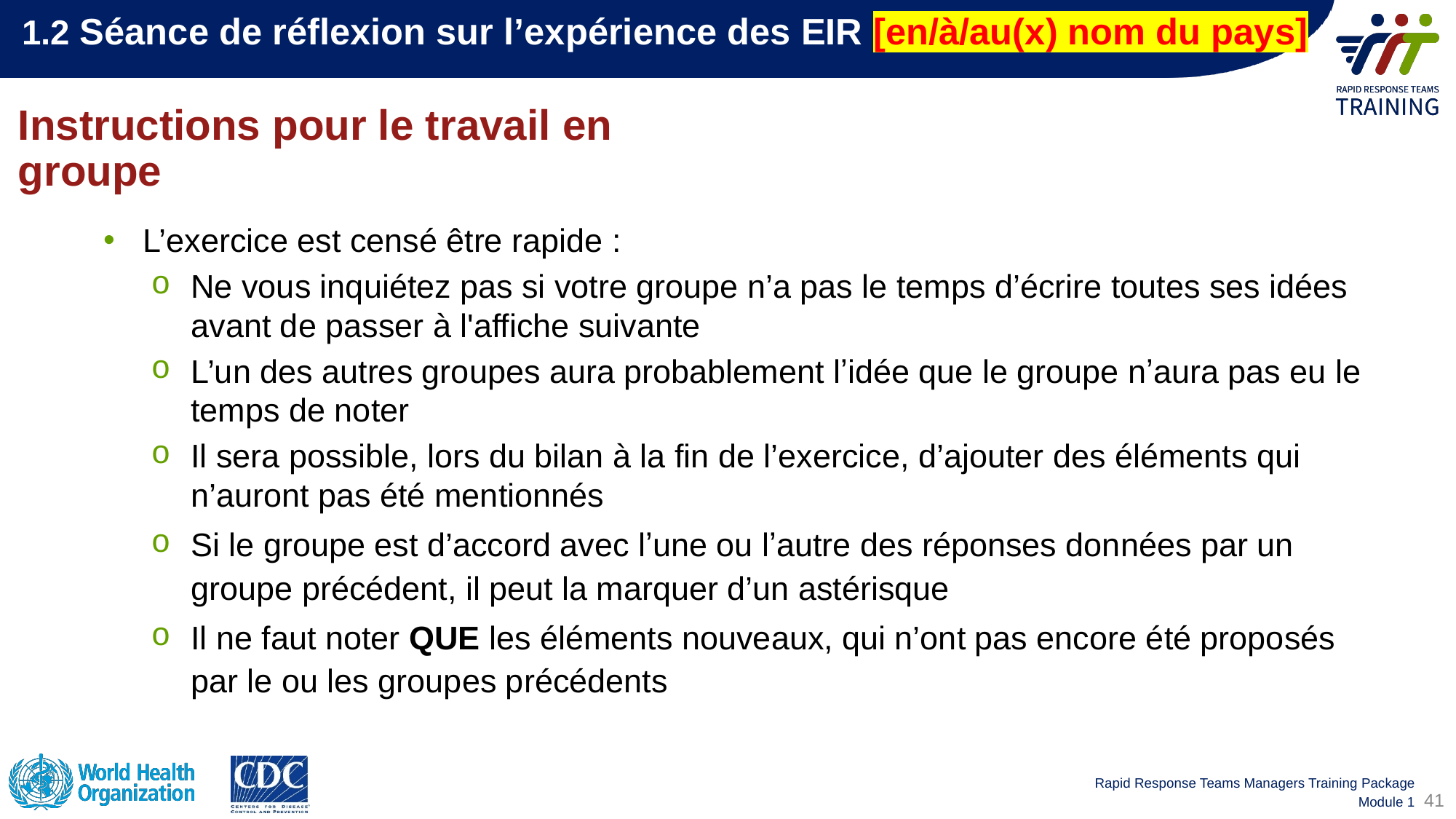

1.2 Séance de réflexion sur lʼexpérience des EIR [en/à/au(x) nom du pays]

Instructions pour le travail en groupe
L’exercice est censé être rapide :
Ne vous inquiétez pas si votre groupe n’a pas le temps d’écrire toutes ses idées avant de passer à l'affiche suivante
L’un des autres groupes aura probablement lʼidée que le groupe nʼaura pas eu le temps de noter
Il sera possible, lors du bilan à la fin de l’exercice, d’ajouter des éléments qui n’auront pas été mentionnés
Si le groupe est d’accord avec lʼune ou lʼautre des réponses données par un groupe précédent, il peut la marquer d’un astérisque
Il ne faut noter QUE les éléments nouveaux, qui n’ont pas encore été proposés par le ou les groupes précédents

41